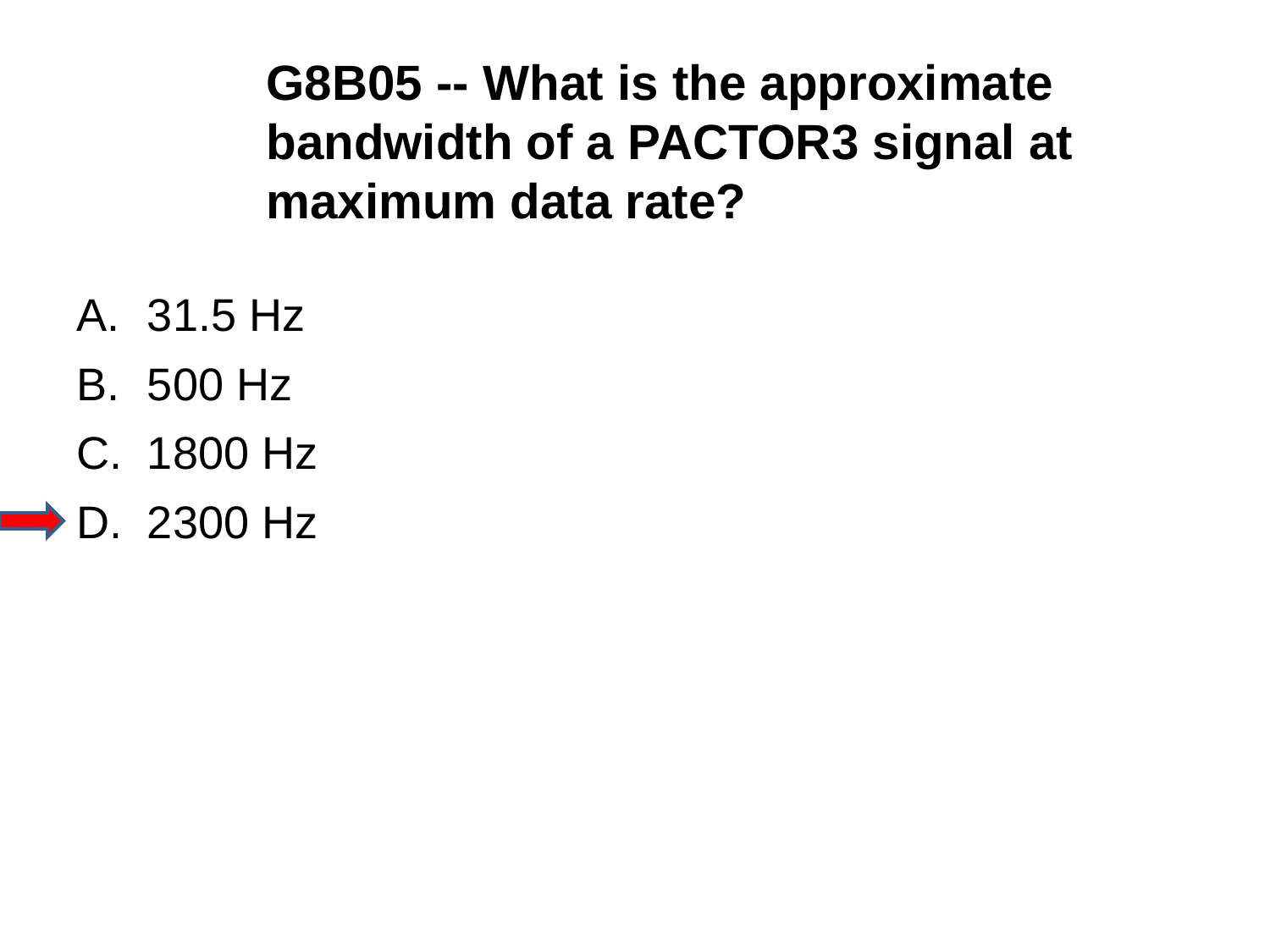

G8B05 -- What is the approximate bandwidth of a PACTOR3 signal at maximum data rate?
A.	31.5 Hz
B.	500 Hz
C.	1800 Hz
D.	2300 Hz